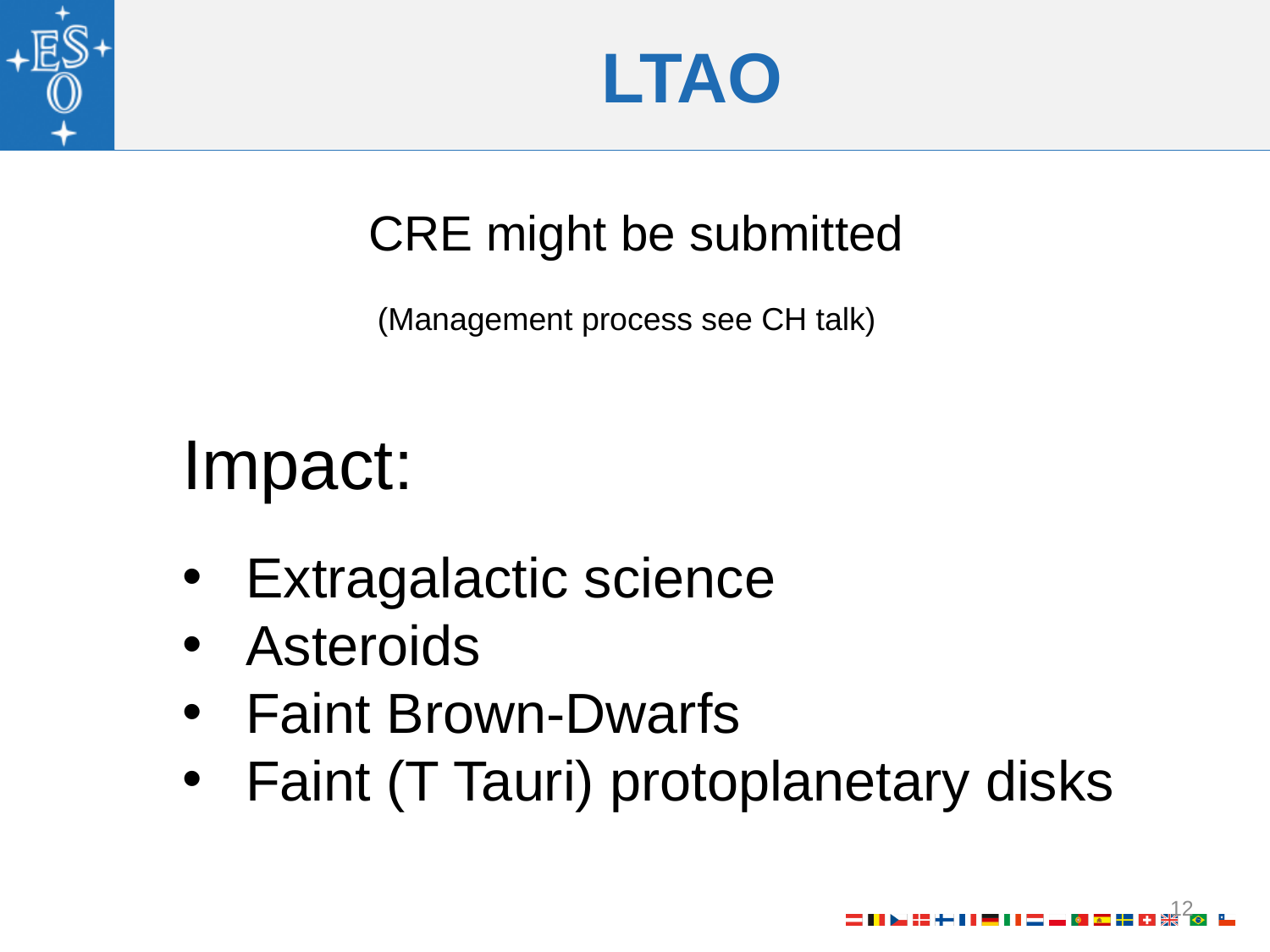

# LTAO
CRE might be submitted

 (Management process see CH talk)
Impact:

Extragalactic science
Asteroids
Faint Brown-Dwarfs
Faint (T Tauri) protoplanetary disks
12